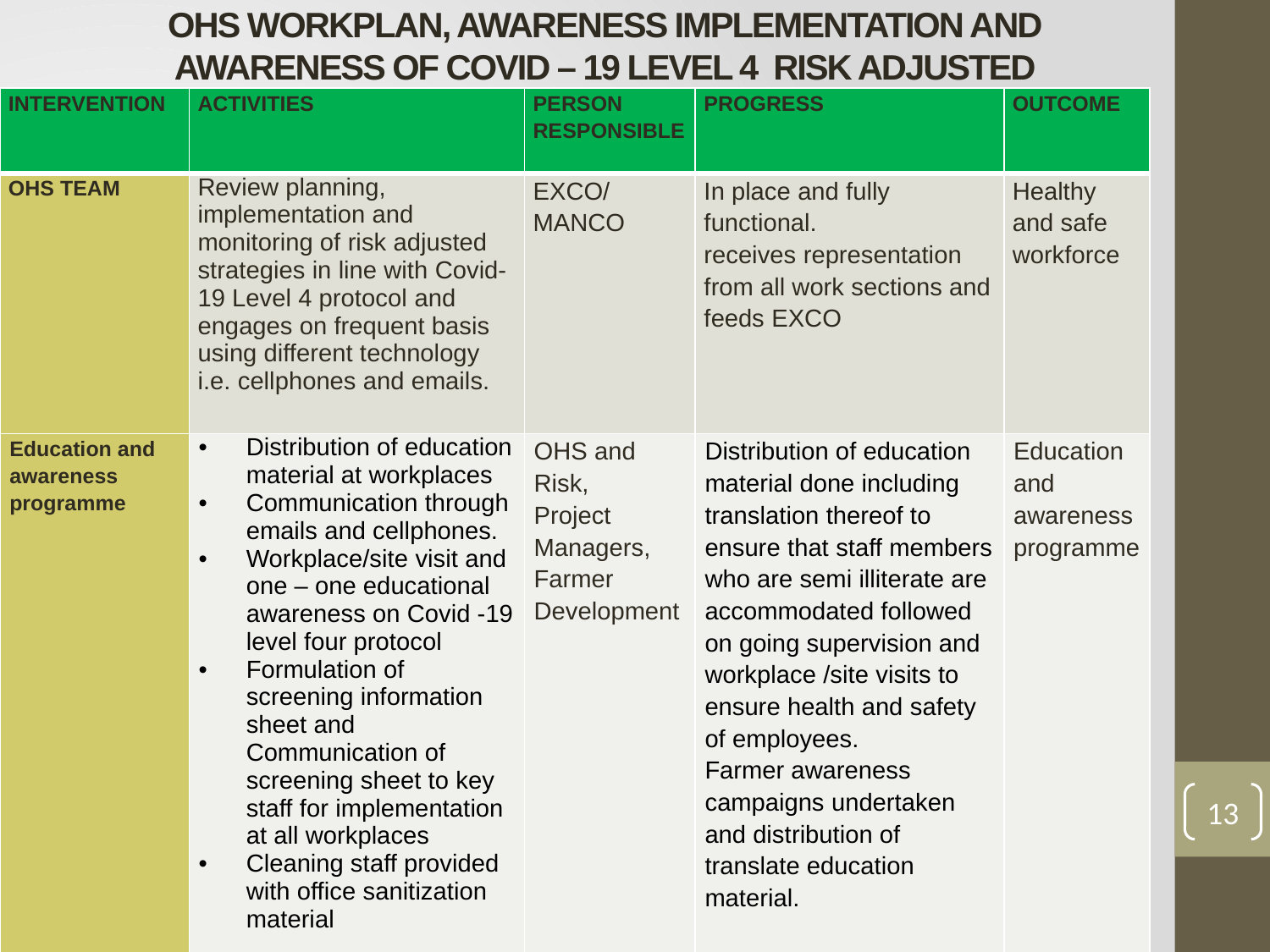

# OHS WORKPLAN, AWARENESS IMPLEMENTATION AND AWARENESS OF COVID – 19 LEVEL 4  RISK ADJUSTED STRATEGIES
| INTERVENTION | ACTIVITIES | PERSON RESPONSIBLE | PROGRESS | OUTCOME |
| --- | --- | --- | --- | --- |
| OHS TEAM | Review planning, implementation and monitoring of risk adjusted strategies in line with Covid-19 Level 4 protocol and engages on frequent basis using different technology i.e. cellphones and emails. | EXCO/ MANCO | In place and fully functional. receives representation from all work sections and feeds EXCO | Healthy and safe workforce |
| Education and awareness programme | Distribution of education material at workplaces Communication through emails and cellphones. Workplace/site visit and one – one educational awareness on Covid -19 level four protocol Formulation of screening information sheet and Communication of screening sheet to key staff for implementation at all workplaces Cleaning staff provided with office sanitization material | OHS and Risk, Project Managers, Farmer Development | Distribution of education material done including translation thereof to ensure that staff members who are semi illiterate are accommodated followed on going supervision and workplace /site visits to ensure health and safety of employees. Farmer awareness campaigns undertaken and distribution of translate education material. | Education and awareness programme |
13